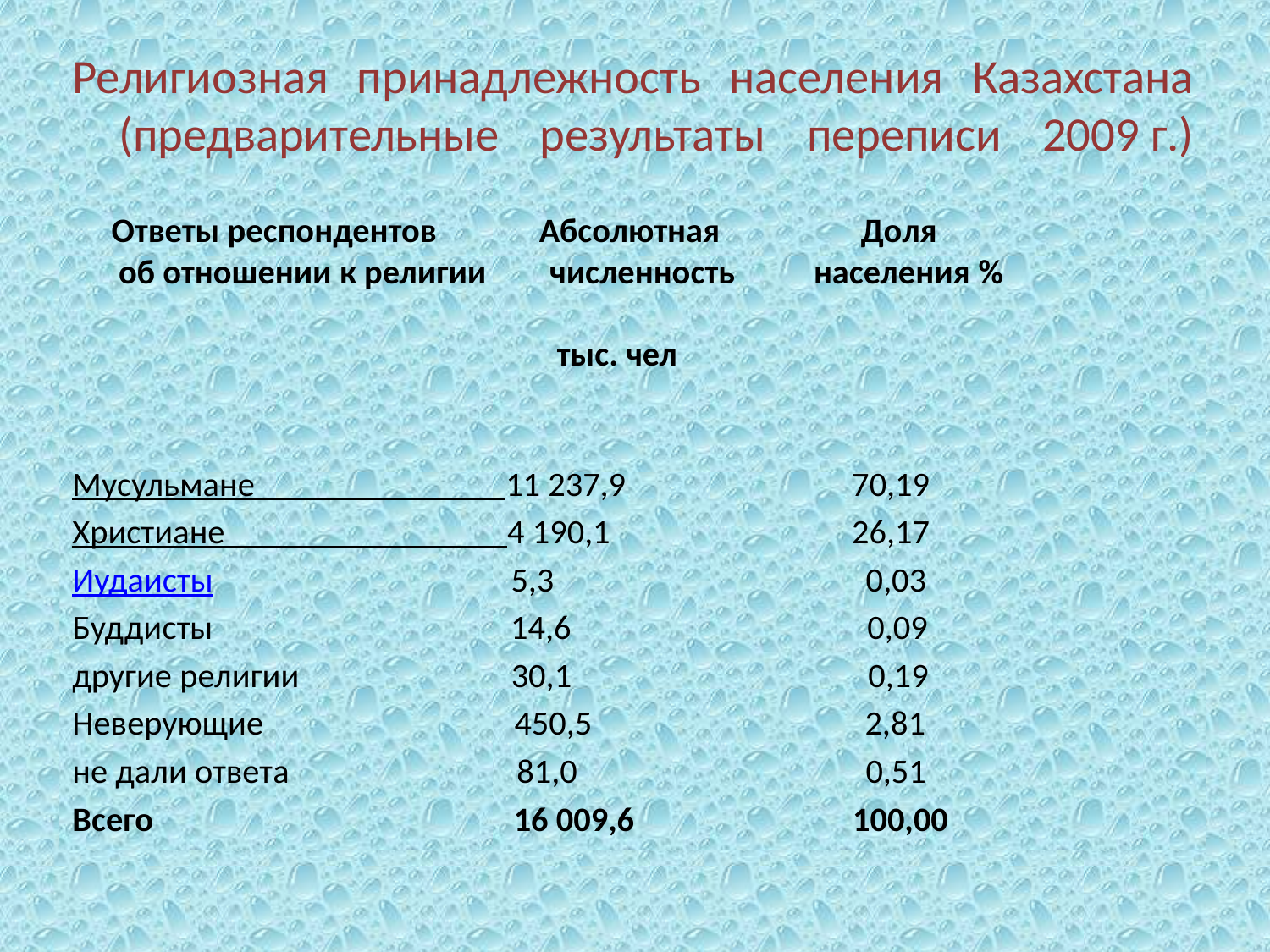

#
Религиозная принадлежность населения Казахстана
(предварительные результаты переписи 2009 г.)
     Ответы респондентов             Абсолютная                  Доля
об отношении к религии        численность          населения %
                                                        тыс. чел
Мусульмане                                11 237,9                             70,19
Христиане                                    4 190,1                               26,17
Иудаисты                                      5,3                                        0,03
Буддисты                                      14,6                                      0,09
другие религии                           30,1                                      0,19
Неверующие                                450,5                                   2,81
не дали ответа                             81,0                                     0,51
Всего                                              16 009,6                            100,00